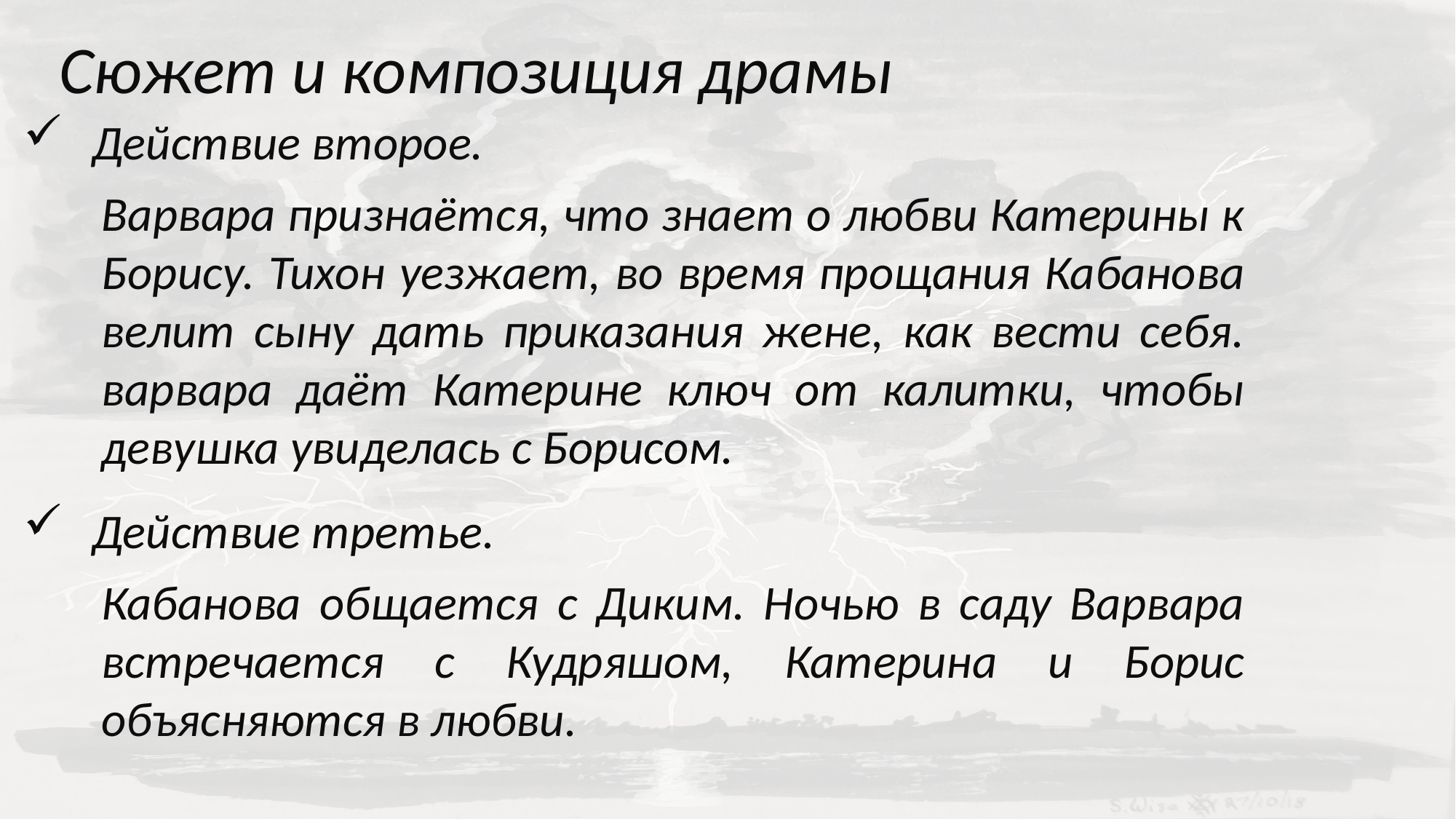

Сюжет и композиция драмы
Действие второе.
Варвара признаётся, что знает о любви Катерины к Борису. Тихон уезжает, во время прощания Кабанова велит сыну дать приказания жене, как вести себя. варвара даёт Катерине ключ от калитки, чтобы девушка увиделась с Борисом.
Действие третье.
Кабанова общается с Диким. Ночью в саду Варвара встречается с Кудряшом, Катерина и Борис объясняются в любви.